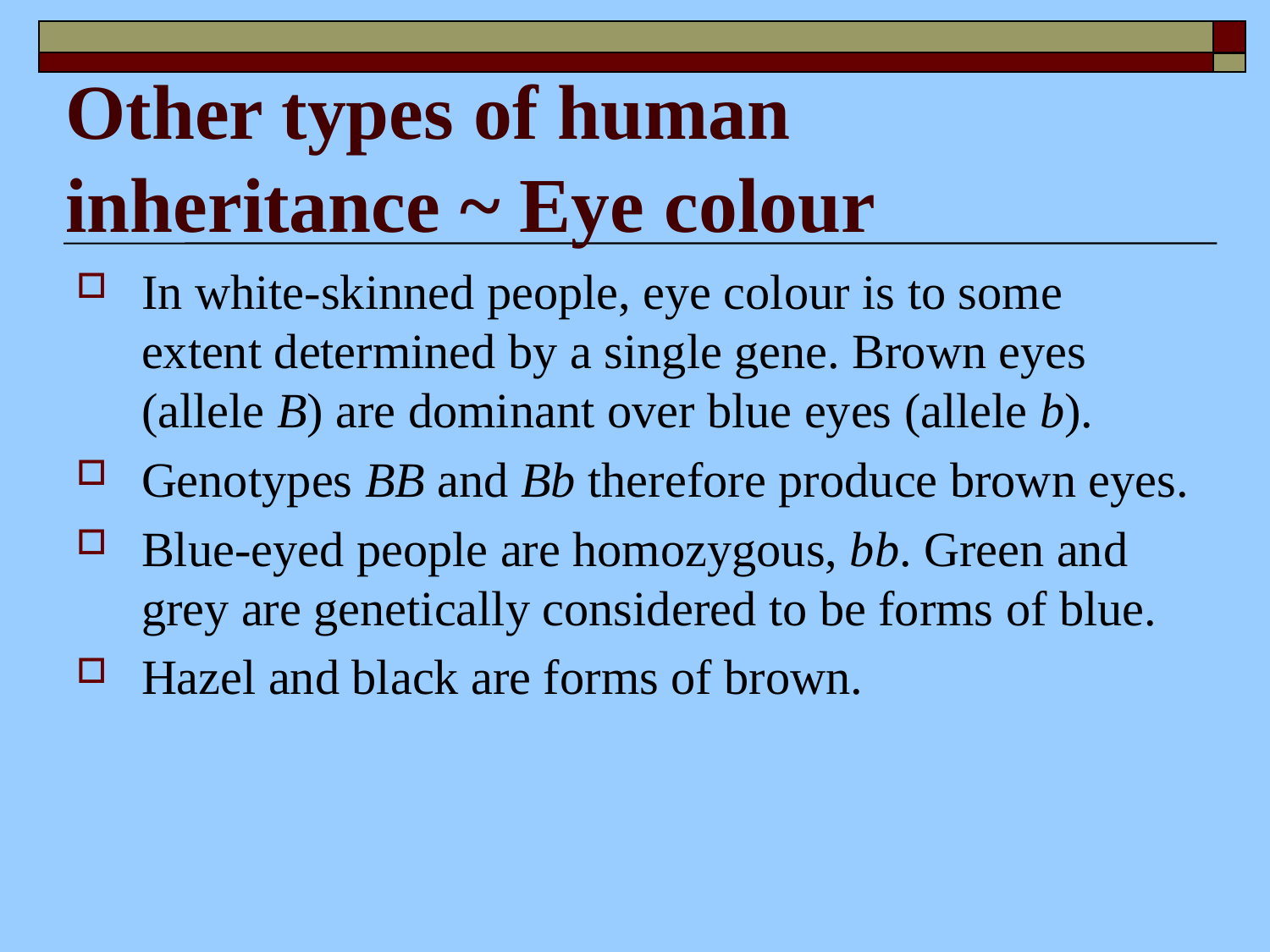

# Other types of human inheritance ~ Eye colour
In white-skinned people, eye colour is to some extent determined by a single gene. Brown eyes (allele B) are dominant over blue eyes (allele b).
Genotypes BB and Bb therefore produce brown eyes.
Blue-eyed people are homozygous, bb. Green and grey are genetically considered to be forms of blue.
Hazel and black are forms of brown.